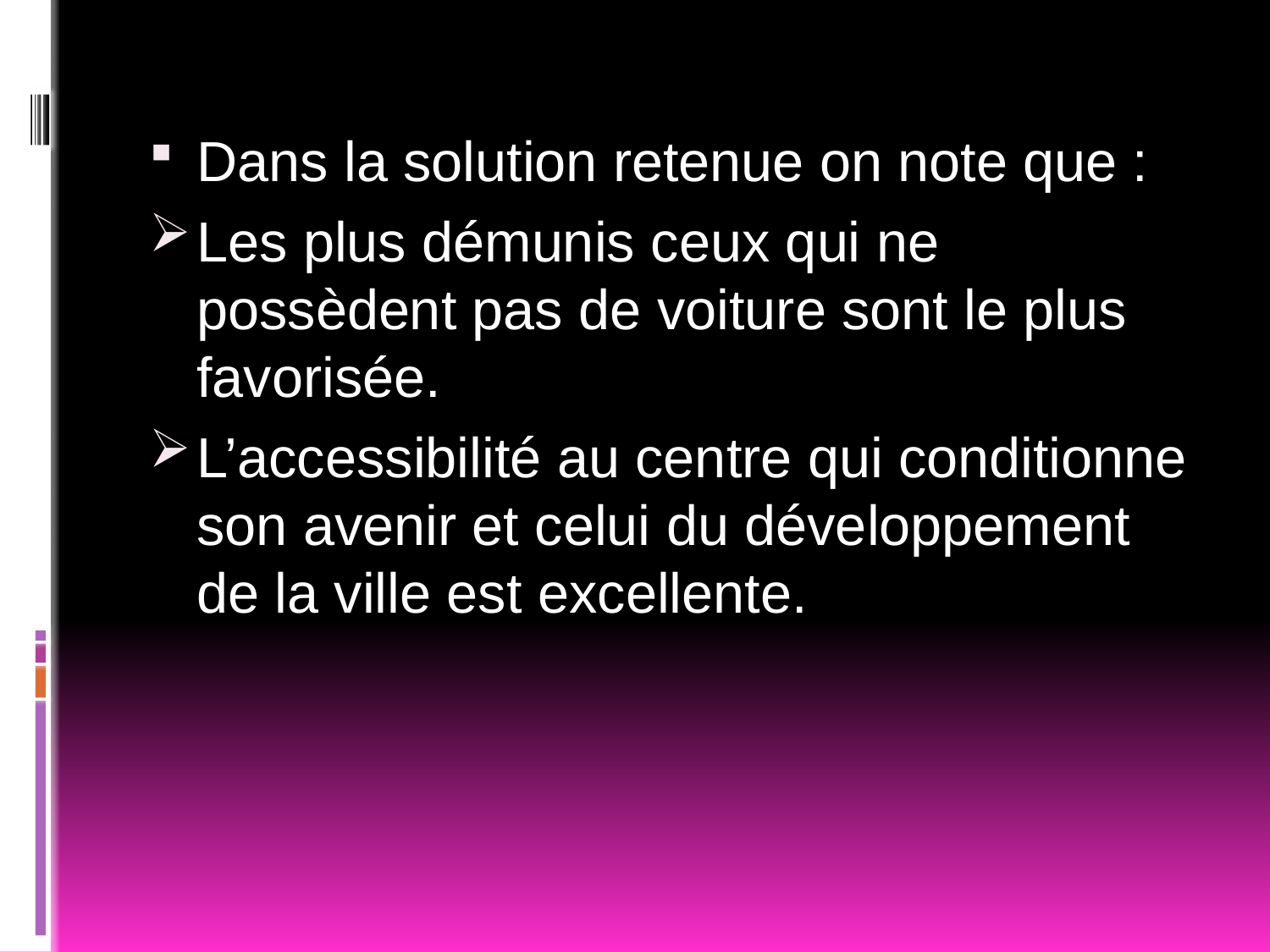

Dans la solution retenue on note que :
Les plus démunis ceux qui ne possèdent pas de voiture sont le plus favorisée.
L’accessibilité au centre qui conditionne son avenir et celui du développement de la ville est excellente.